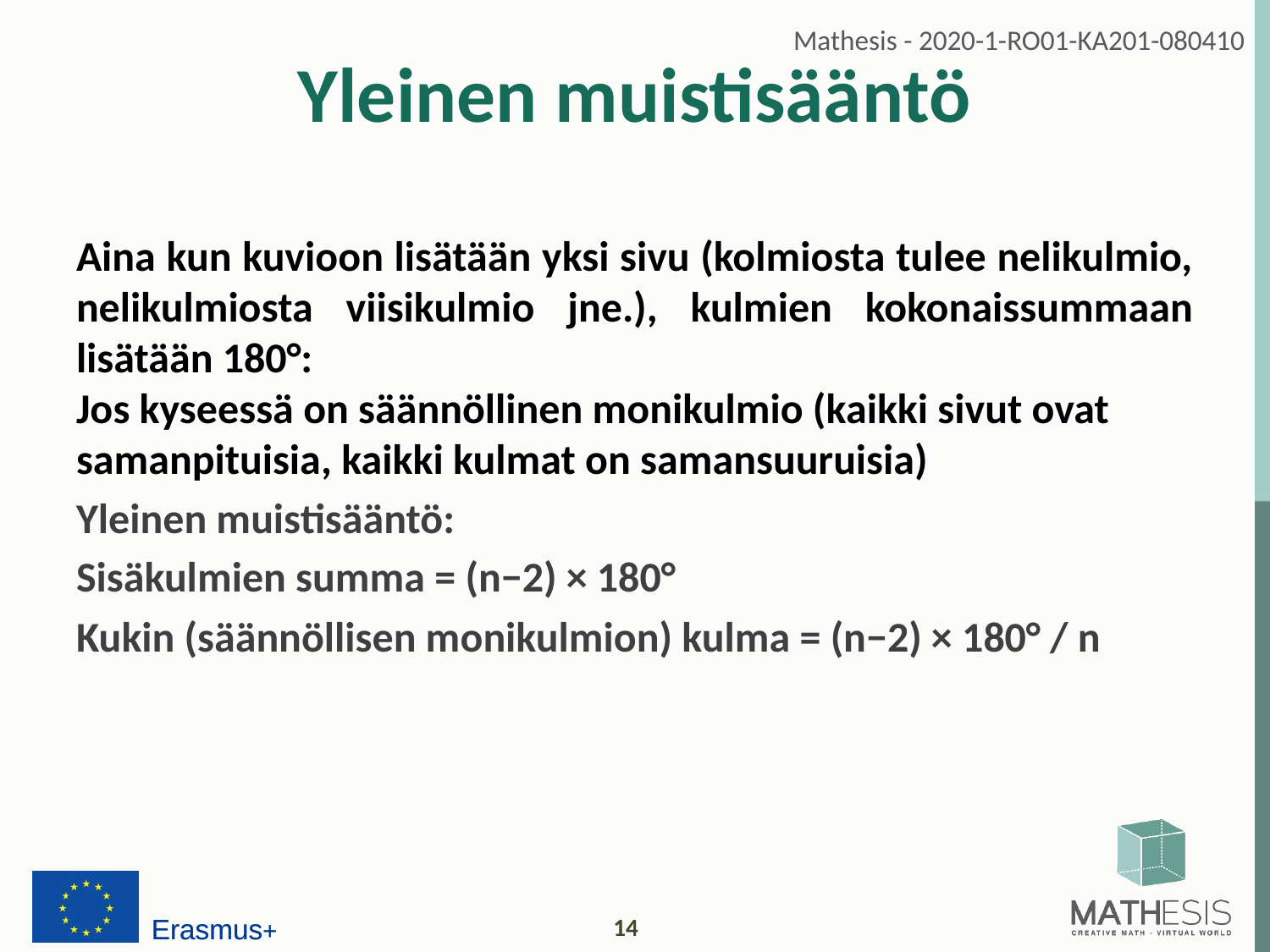

# Yleinen muistisääntö
Aina kun kuvioon lisätään yksi sivu (kolmiosta tulee nelikulmio, nelikulmiosta viisikulmio jne.), kulmien kokonaissummaan lisätään 180°:
Jos kyseessä on säännöllinen monikulmio (kaikki sivut ovat samanpituisia, kaikki kulmat on samansuuruisia)
Yleinen muistisääntö:
Sisäkulmien summa = (n−2) × 180°
Kukin (säännöllisen monikulmion) kulma = (n−2) × 180° / n